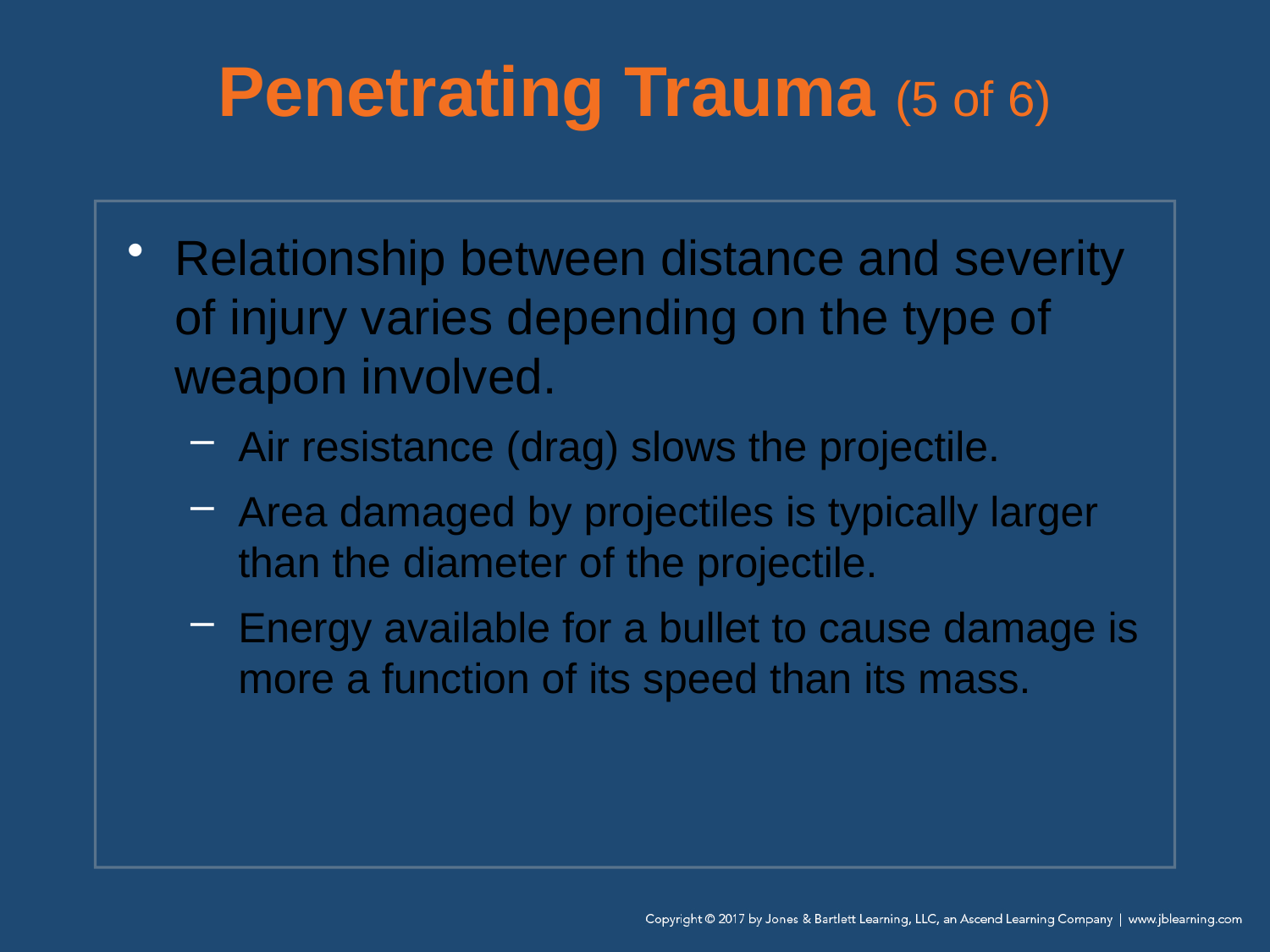

# Penetrating Trauma (5 of 6)
Relationship between distance and severity of injury varies depending on the type of weapon involved.
Air resistance (drag) slows the projectile.
Area damaged by projectiles is typically larger than the diameter of the projectile.
Energy available for a bullet to cause damage is more a function of its speed than its mass.